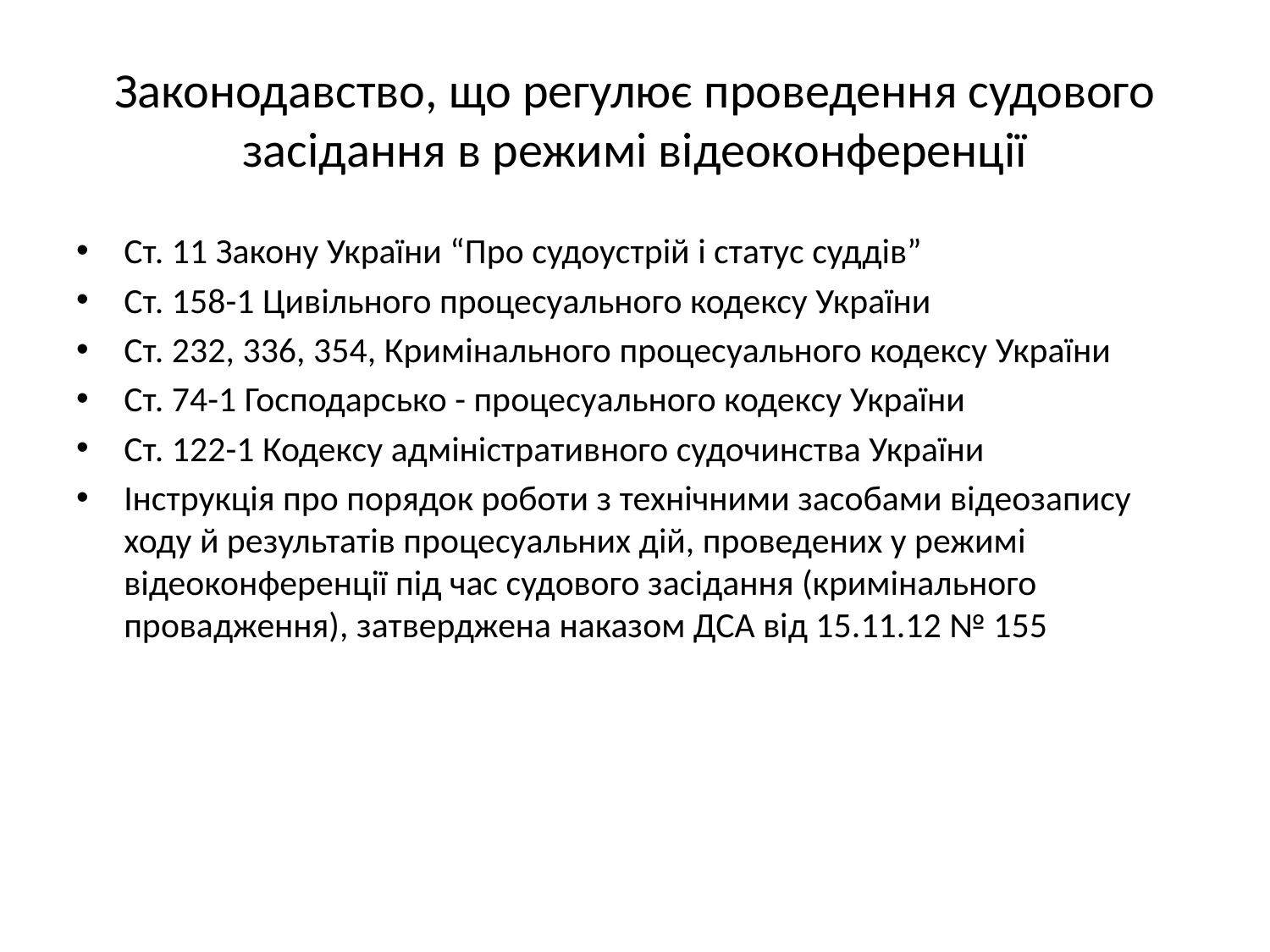

# Законодавство, що регулює проведення судового засідання в режимі відеоконференції
Ст. 11 Закону України “Про судоустрій і статус суддів”
Ст. 158-1 Цивільного процесуального кодексу України
Ст. 232, 336, 354, Кримінального процесуального кодексу України
Ст. 74-1 Господарсько - процесуального кодексу України
Ст. 122-1 Кодексу адміністративного судочинства України
Інструкція про порядок роботи з технічними засобами відеозапису ходу й результатів процесуальних дій, проведених у режимі відеоконференції під час судового засідання (кримінального провадження), затверджена наказом ДСА від 15.11.12 № 155